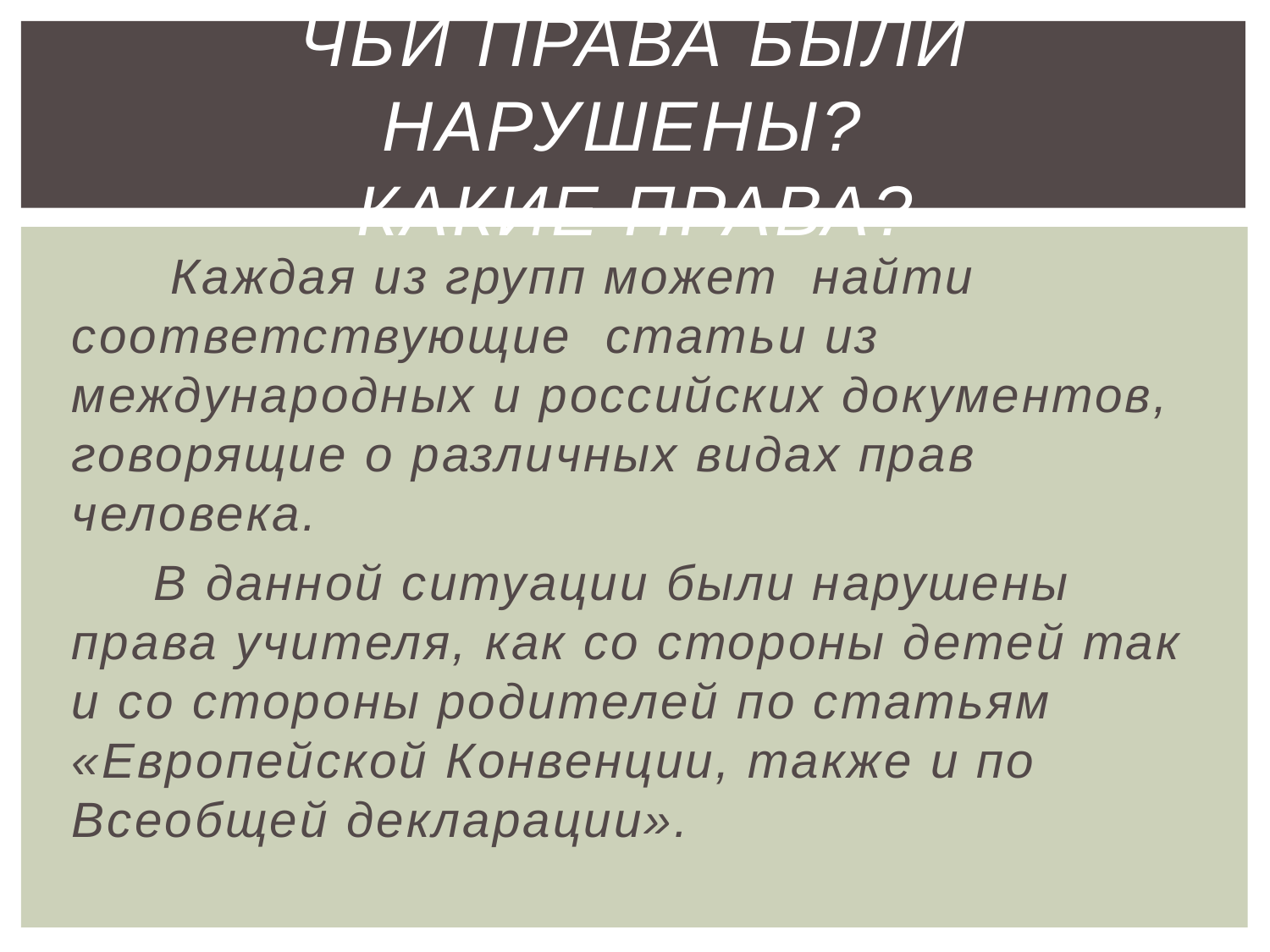

# Чьи права были нарушены? Какие права?
      Каждая из групп может  найти  соответствующие  статьи из международных и российских документов, говорящие о различных видах прав человека.
     В данной ситуации были нарушены права учителя, как со стороны детей так и со стороны родителей по статьям «Европейской Конвенции, также и по Всеобщей декларации».